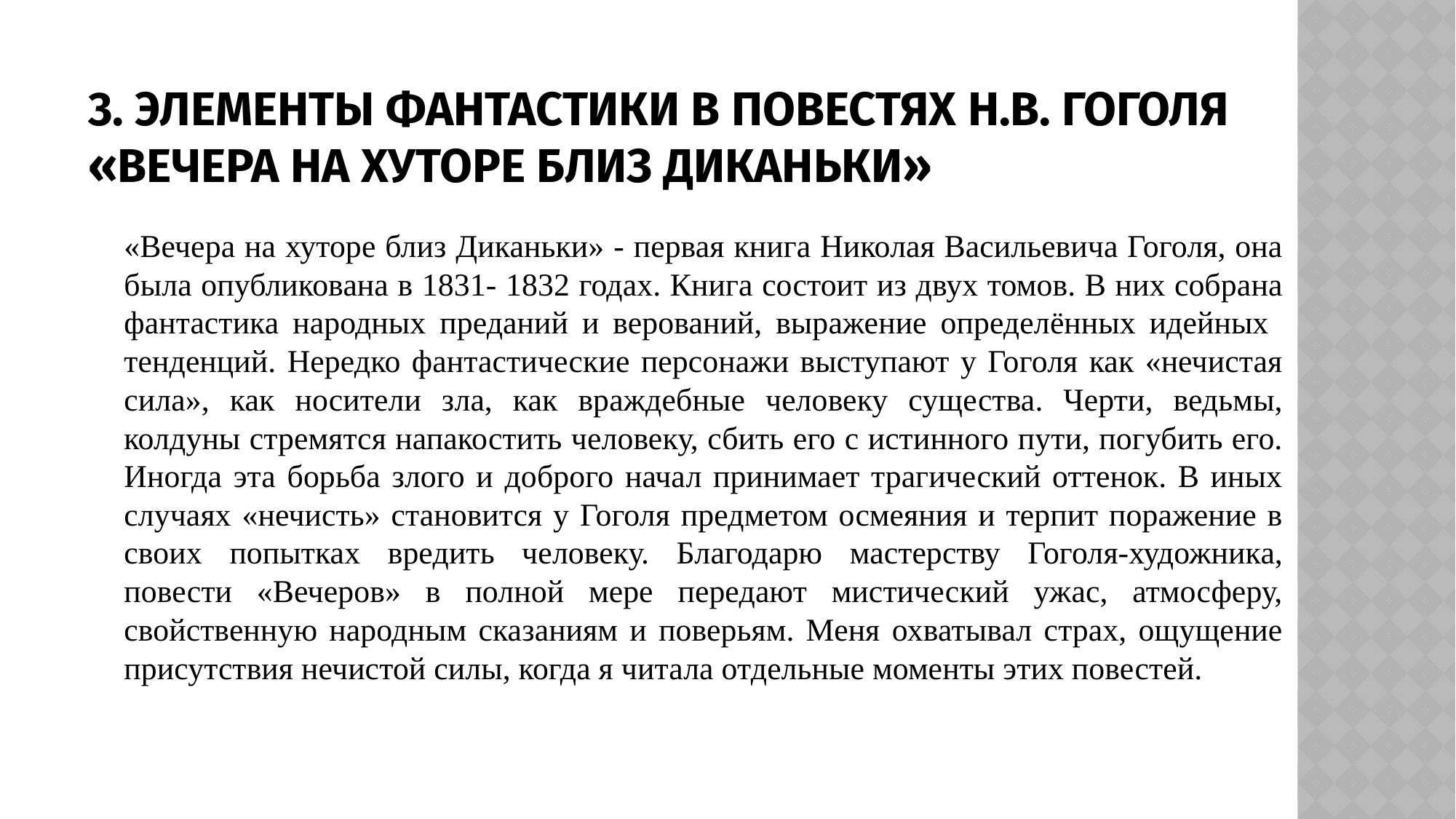

# 3. Элементы фантастики в повестях Н.В. Гоголя «Вечера на хуторе близ Диканьки»
«Вечера на хуторе близ Диканьки» - первая книга Николая Васильевича Гоголя, она была опубликована в 1831- 1832 годах. Книга состоит из двух томов. В них собрана фантастика народных преданий и верований, выражение определённых идейных  тенденций. Нередко фантастические персонажи выступают у Гоголя как «нечистая сила», как носители зла, как враждебные человеку существа. Черти, ведьмы, колдуны стремятся напакостить человеку, сбить его с истинного пути, погубить его. Иногда эта борьба злого и доброго начал принимает трагический оттенок. В иных случаях «нечисть» становится у Гоголя предметом осмеяния и терпит поражение в своих попытках вредить человеку. Благодарю мастерству Гоголя-художника, повести «Вечеров» в полной мере передают мистический ужас, атмосферу, свойственную народным сказаниям и поверьям. Меня охватывал страх, ощущение присутствия нечистой силы, когда я читала отдельные моменты этих повестей.